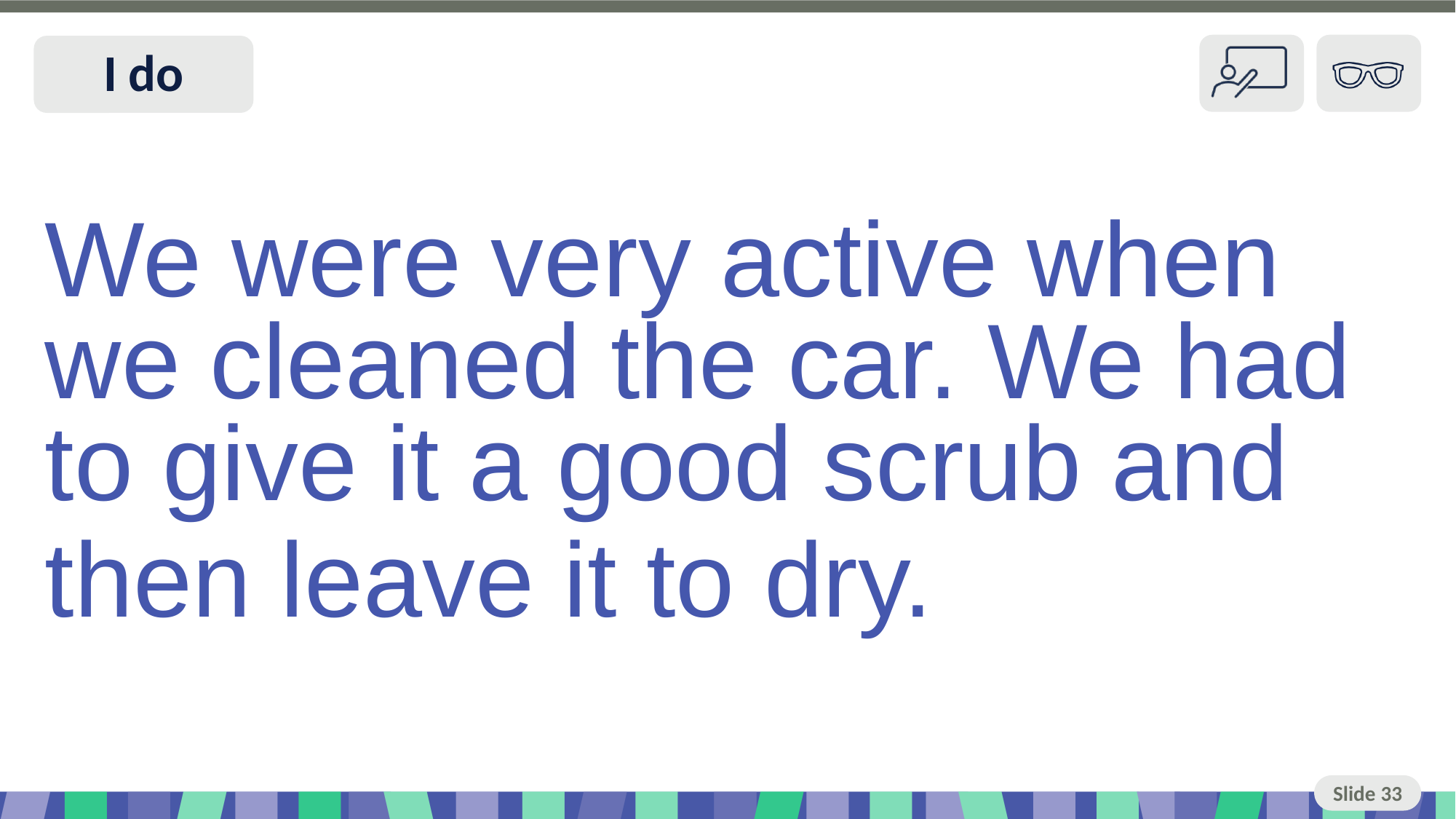

Slide 33 I do
We were very active when we cleaned the car. We had to give it a good scrub and
then leave it to dry.